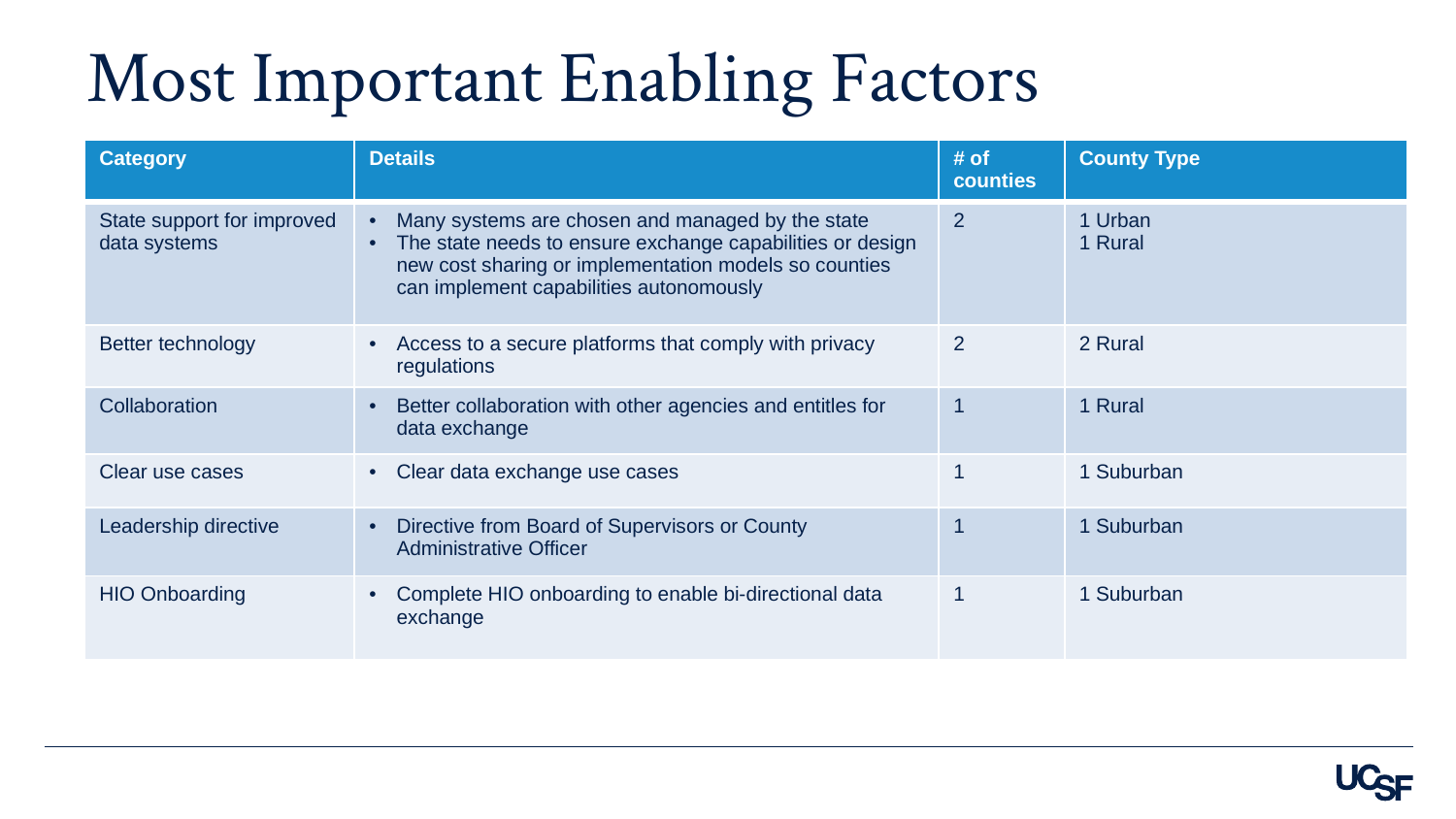

# Most Important Enabling Factors
| Category | Details | # of counties | County Type |
| --- | --- | --- | --- |
| State support for improved data systems | Many systems are chosen and managed by the state The state needs to ensure exchange capabilities or design new cost sharing or implementation models so counties can implement capabilities autonomously | 2 | 1 Urban 1 Rural |
| Better technology | Access to a secure platforms that comply with privacy regulations | 2 | 2 Rural |
| Collaboration | Better collaboration with other agencies and entitles for data exchange | 1 | 1 Rural |
| Clear use cases | Clear data exchange use cases | 1 | 1 Suburban |
| Leadership directive | Directive from Board of Supervisors or County Administrative Officer | 1 | 1 Suburban |
| HIO Onboarding | Complete HIO onboarding to enable bi-directional data exchange | 1 | 1 Suburban |